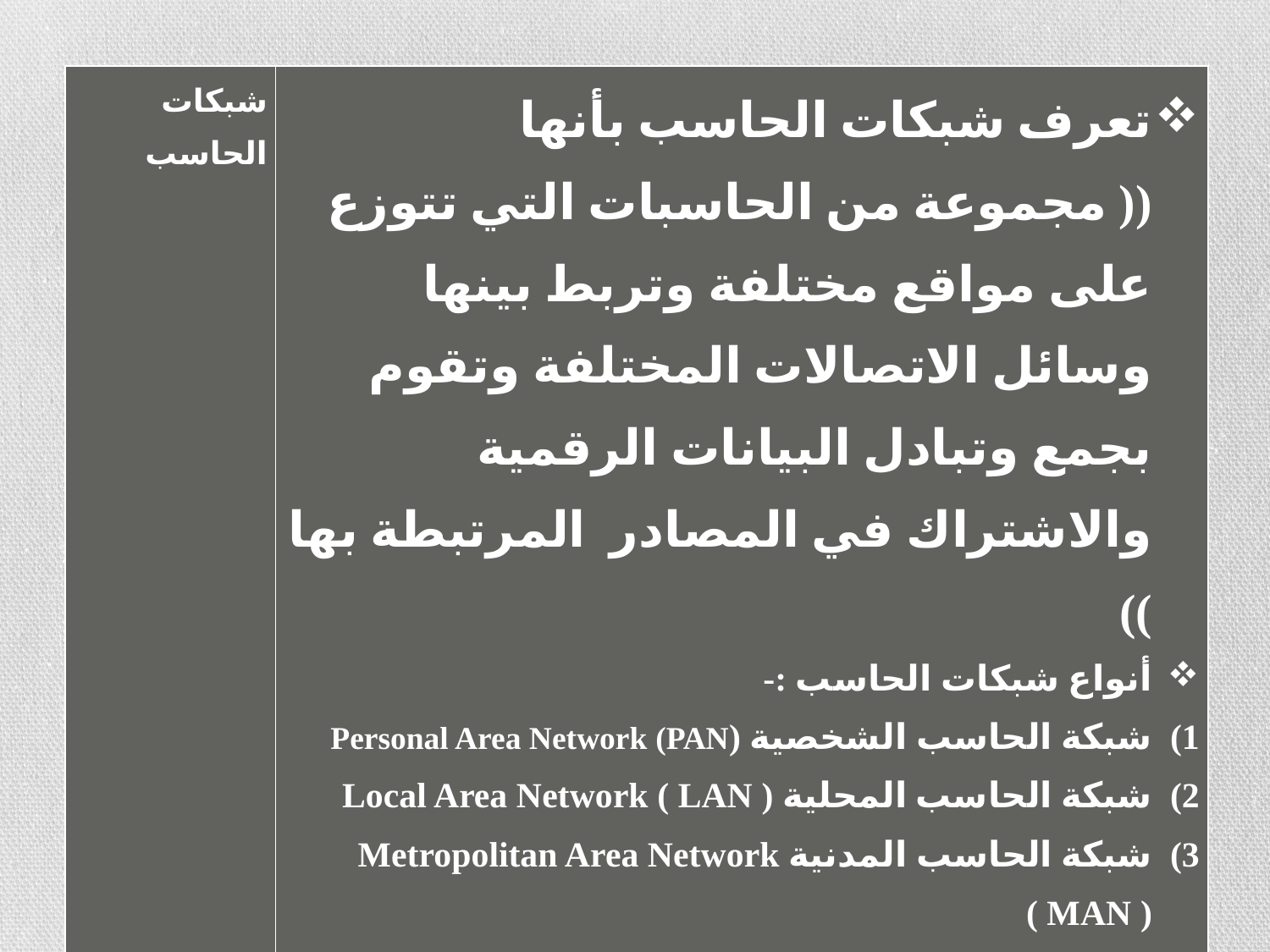

| شبكات الحاسب | تعرف شبكات الحاسب بأنها (( مجموعة من الحاسبات التي تتوزع على مواقع مختلفة وتربط بينها وسائل الاتصالات المختلفة وتقوم بجمع وتبادل البيانات الرقمية والاشتراك في المصادر المرتبطة بها )) أنواع شبكات الحاسب :- شبكة الحاسب الشخصية Personal Area Network (PAN) شبكة الحاسب المحلية Local Area Network ( LAN ) شبكة الحاسب المدنية Metropolitan Area Network ( MAN ) شبكة الحاسب الموسعة Wide Area Network ( WAN ) شبكة الإنترنت Internet |
| --- | --- |